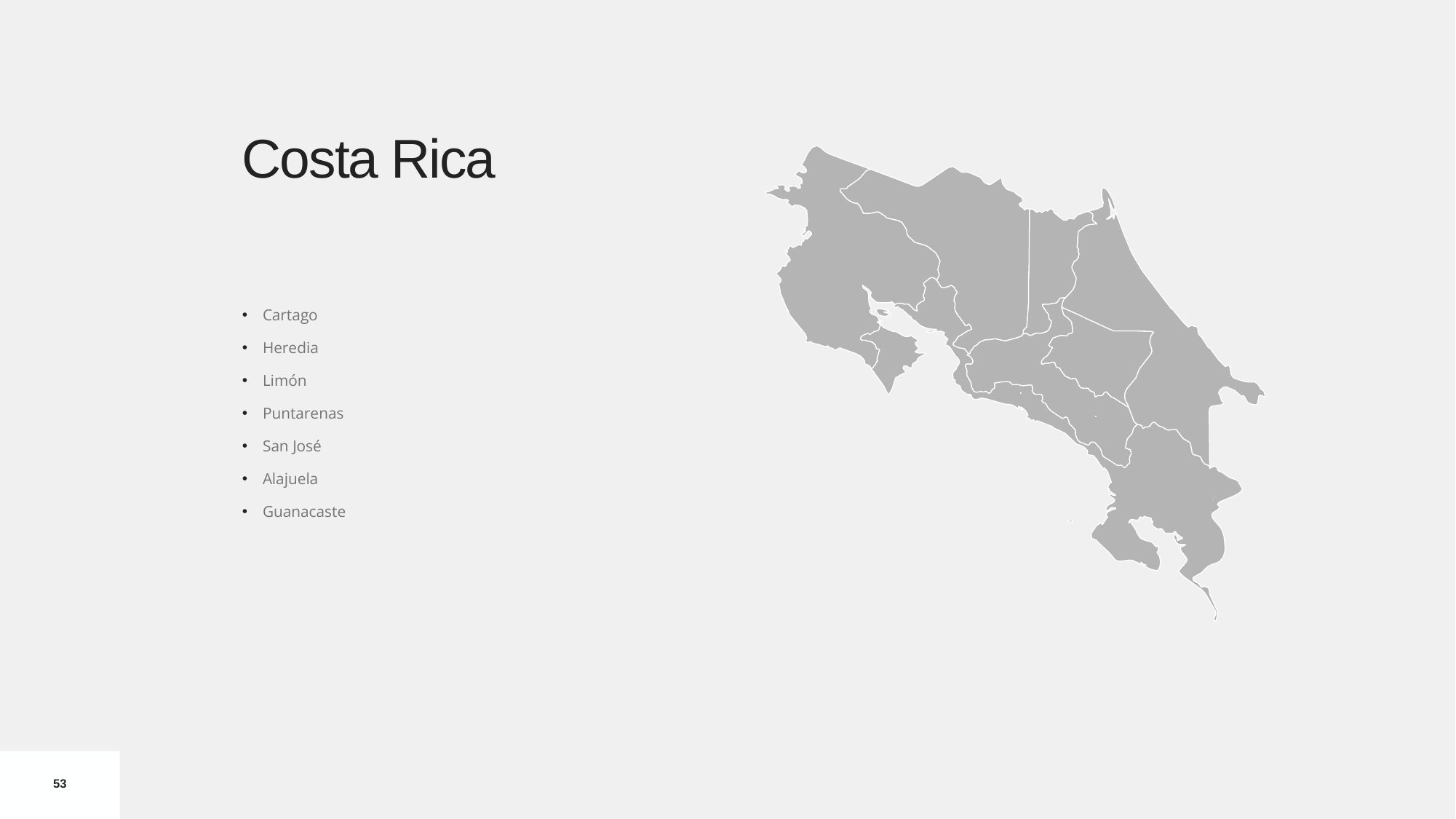

# Costa Rica

Cartago
Heredia
Limón
Puntarenas
San José
Alajuela
Guanacaste